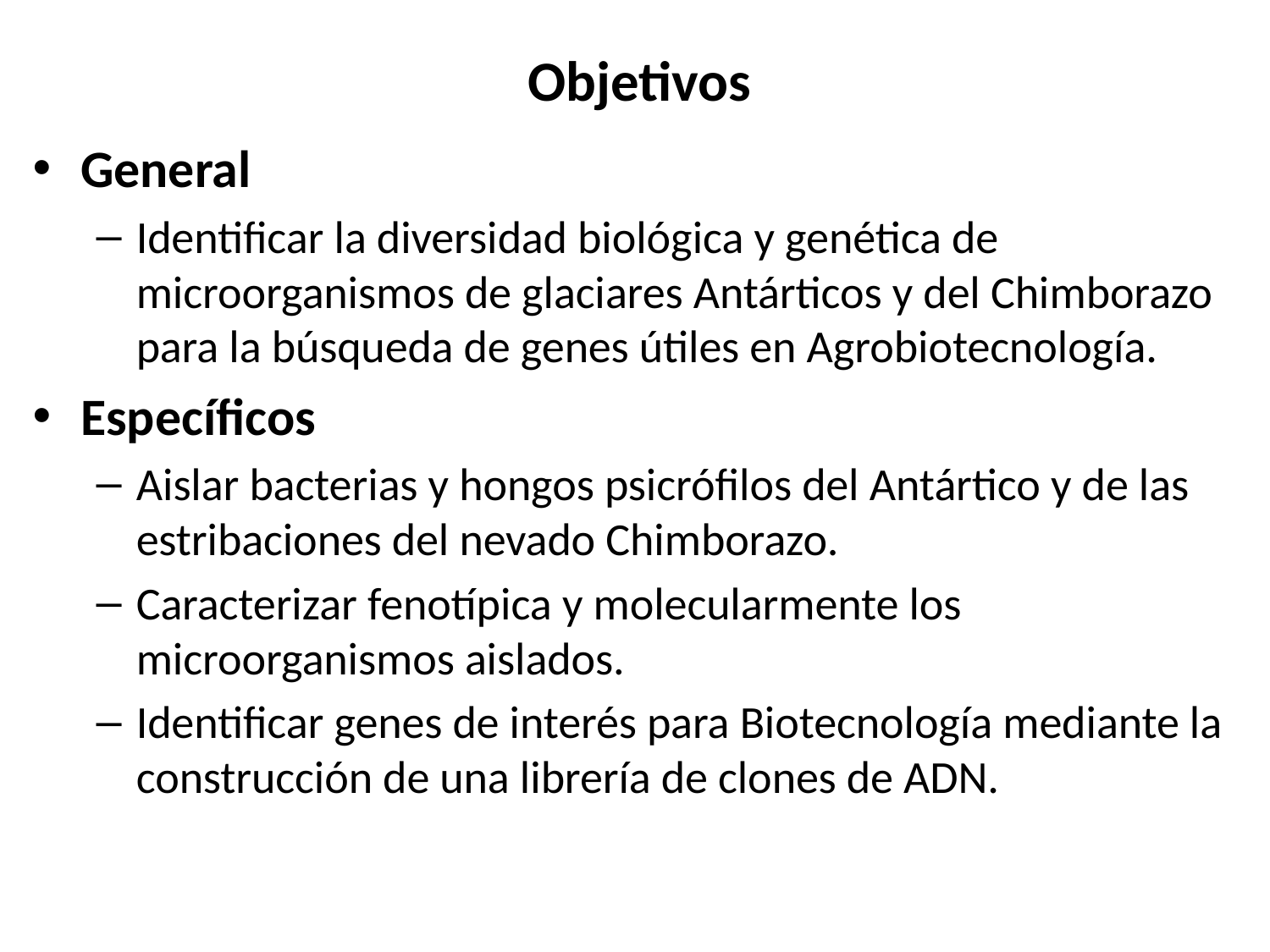

# Objetivos
General
Identificar la diversidad biológica y genética de microorganismos de glaciares Antárticos y del Chimborazo para la búsqueda de genes útiles en Agrobiotecnología.
Específicos
Aislar bacterias y hongos psicrófilos del Antártico y de las estribaciones del nevado Chimborazo.
Caracterizar fenotípica y molecularmente los microorganismos aislados.
Identificar genes de interés para Biotecnología mediante la construcción de una librería de clones de ADN.